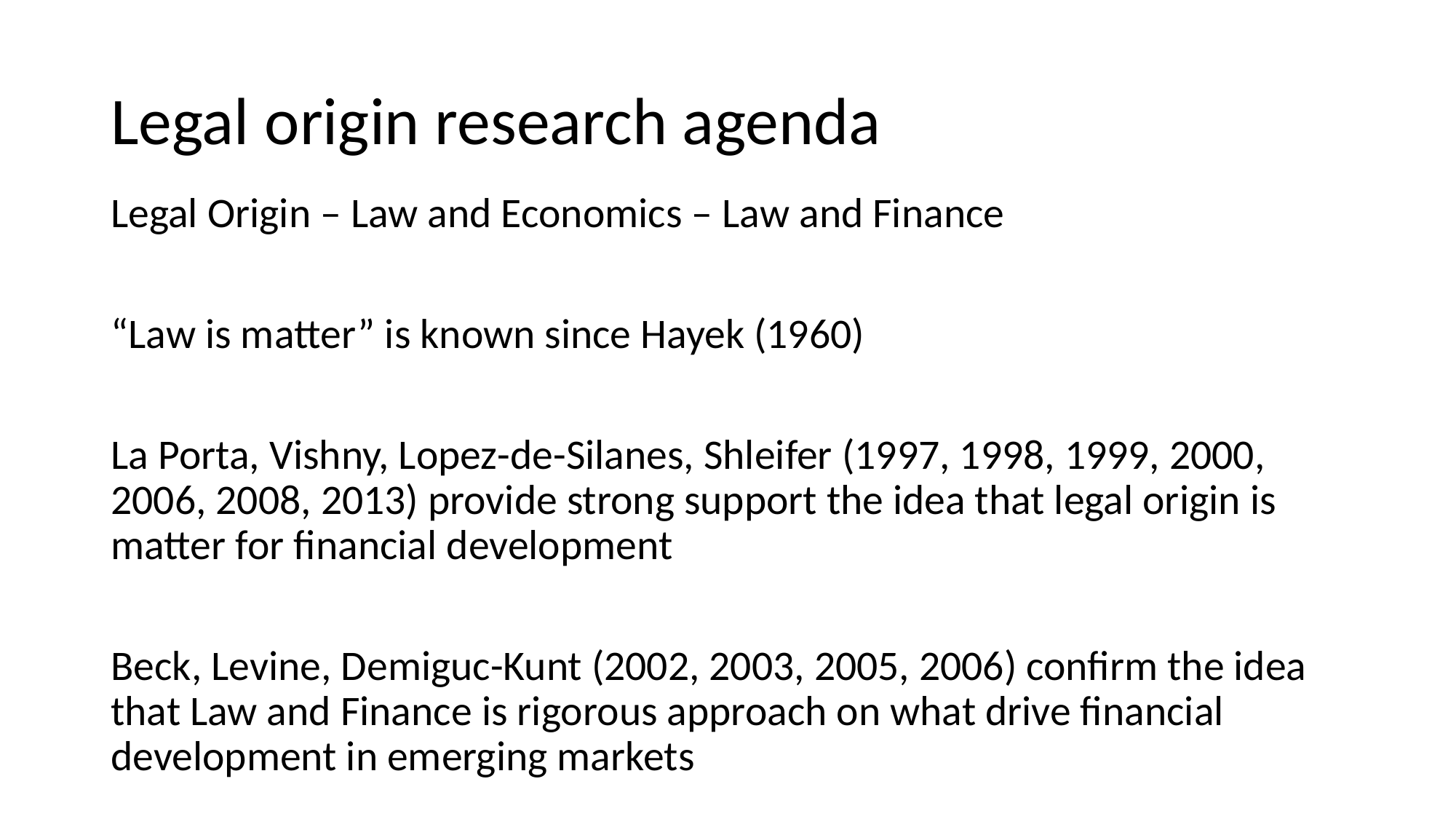

# Legal origin research agenda
Legal Origin – Law and Economics – Law and Finance

“Law is matter” is known since Hayek (1960)

La Porta, Vishny, Lopez-de-Silanes, Shleifer (1997, 1998, 1999, 2000, 2006, 2008, 2013) provide strong support the idea that legal origin is matter for financial development

Beck, Levine, Demiguc-Kunt (2002, 2003, 2005, 2006) confirm the idea that Law and Finance is rigorous approach on what drive financial development in emerging markets